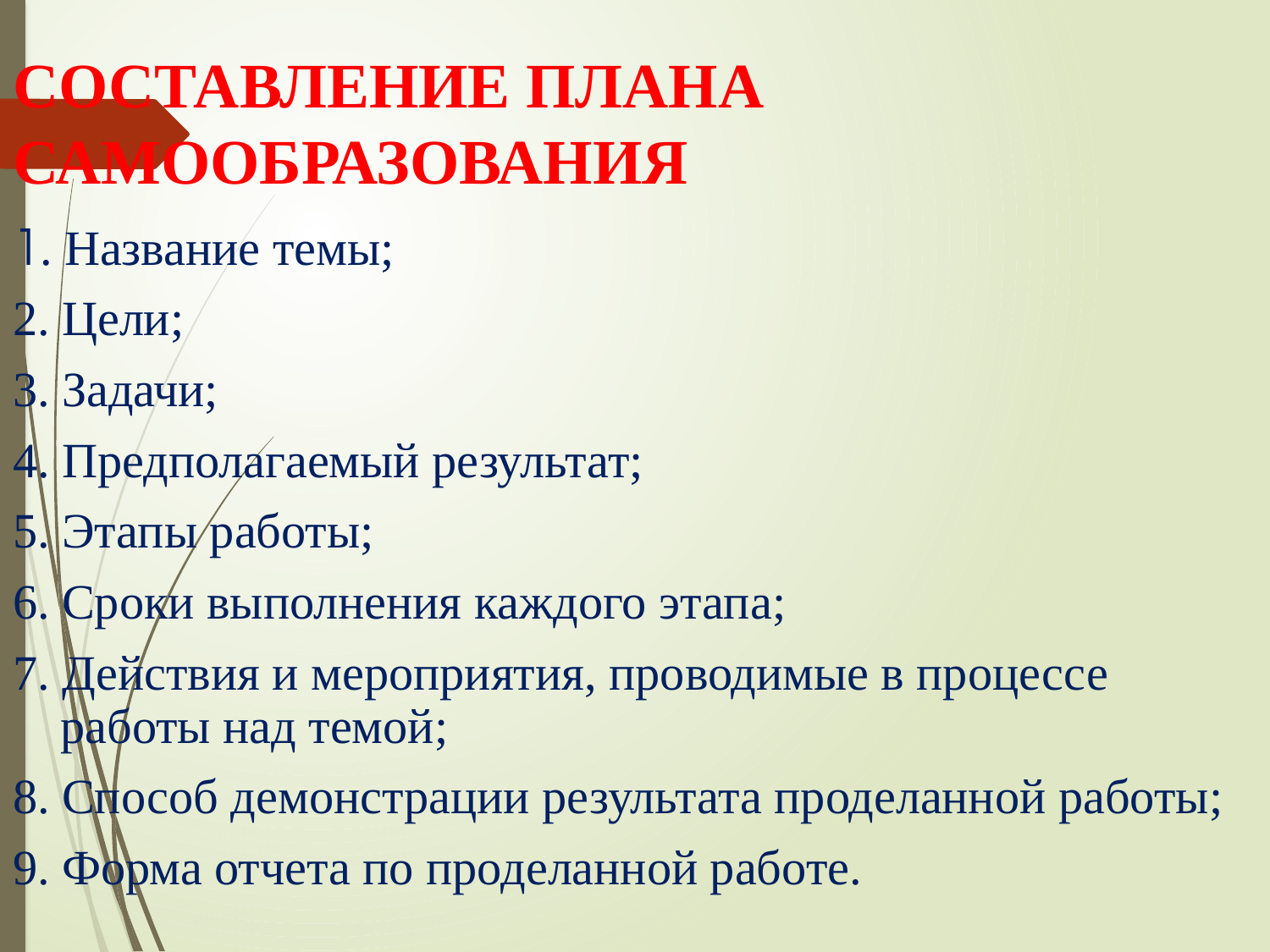

# СОСТАВЛЕНИЕ ПЛАНА САМООБРАЗОВАНИЯ
1. Название темы;
2. Цели;
3. Задачи;
4. Предполагаемый результат;
5. Этапы работы;
6. Сроки выполнения каждого этапа;
7. Действия и мероприятия, проводимые в процессе работы над темой;
8. Способ демонстрации результата проделанной работы;
9. Форма отчета по проделанной работе.